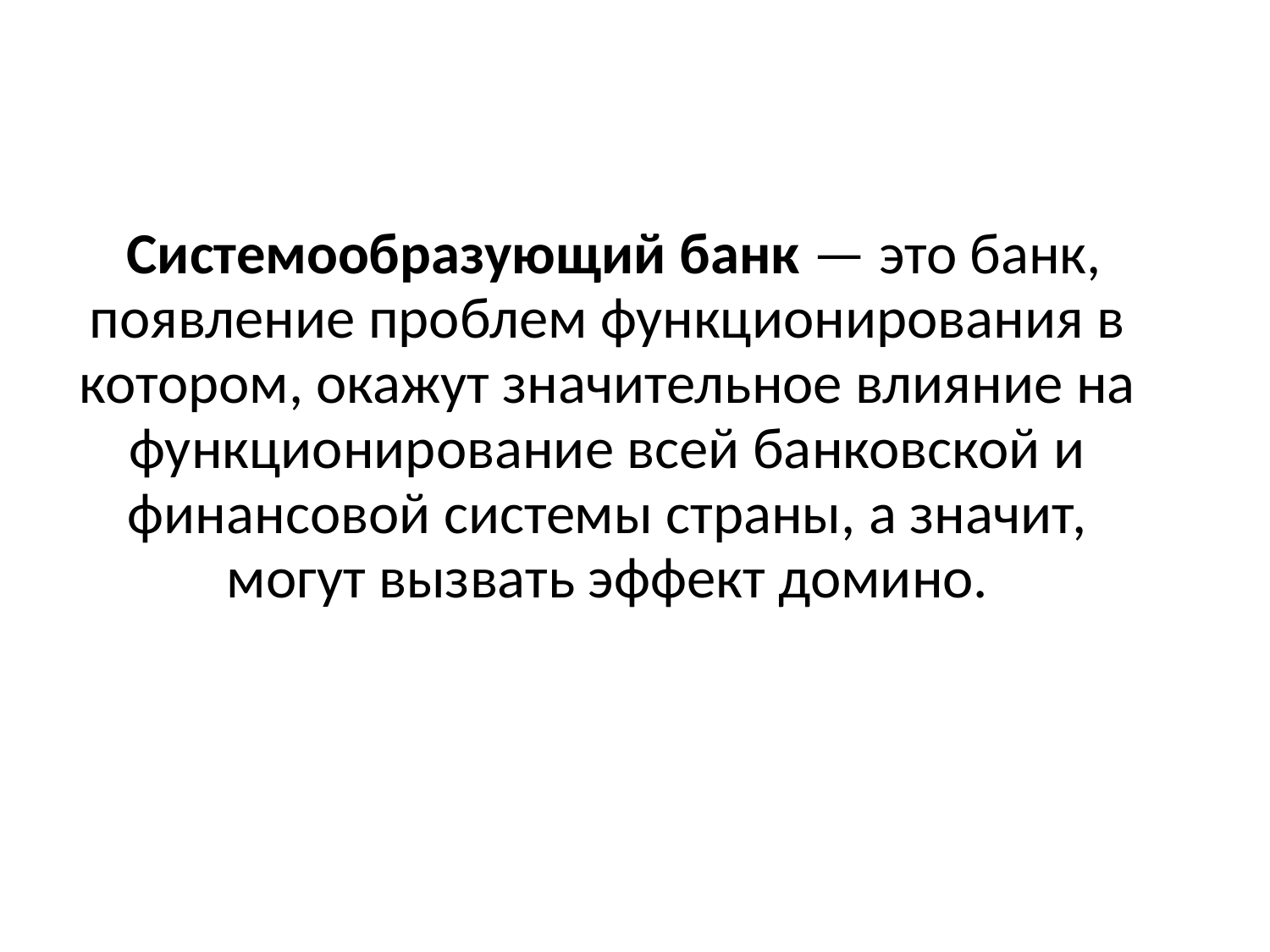

Системообразующий банк — это банк, появление проблем функционирования в котором, окажут значительное влияние на функционирование всей банковской и финансовой системы страны, а значит, могут вызвать эффект домино.